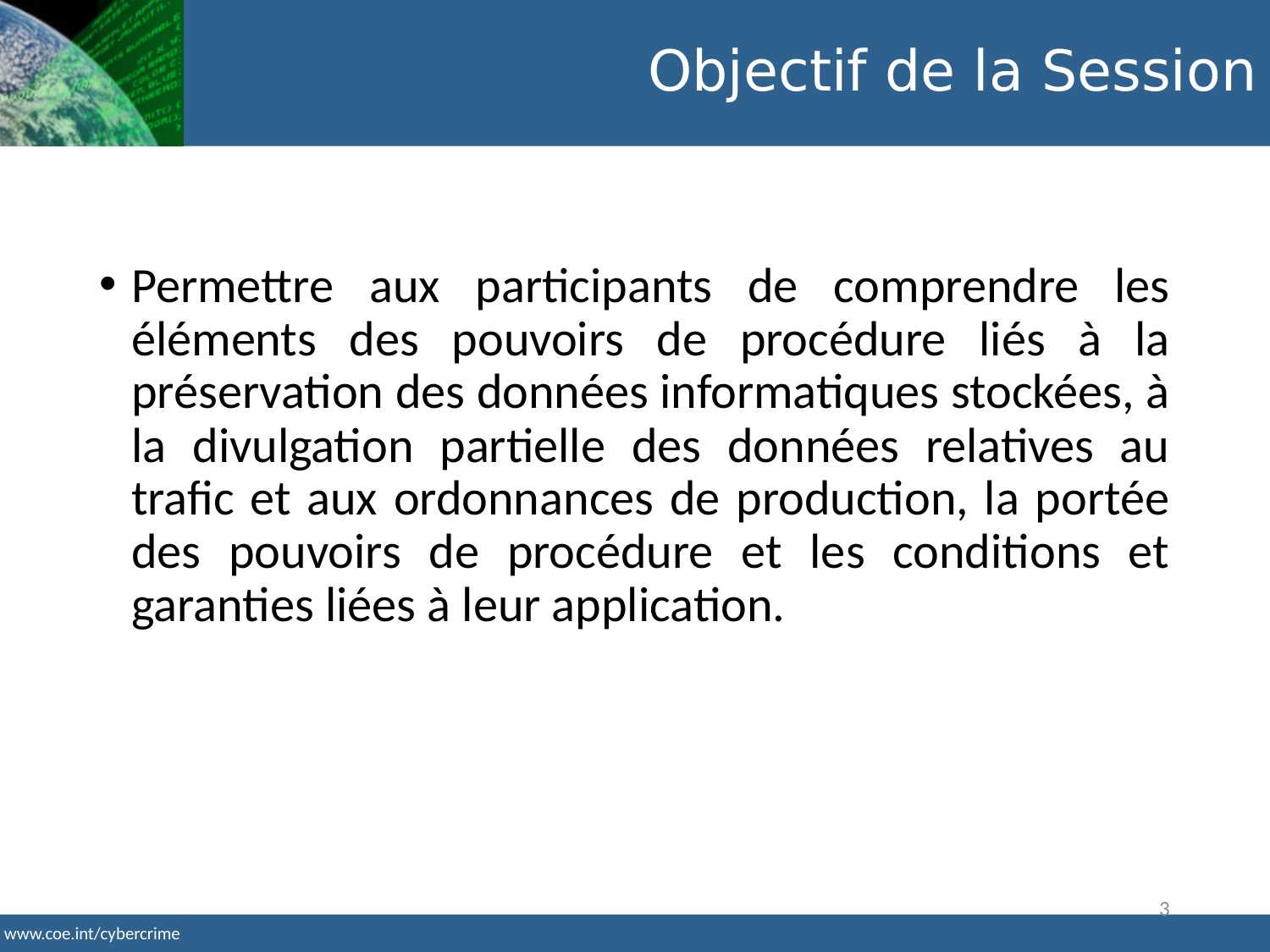

Objectif de la Session
Permettre aux participants de comprendre les éléments des pouvoirs de procédure liés à la préservation des données informatiques stockées, à la divulgation partielle des données relatives au trafic et aux ordonnances de production, la portée des pouvoirs de procédure et les conditions et garanties liées à leur application.
3